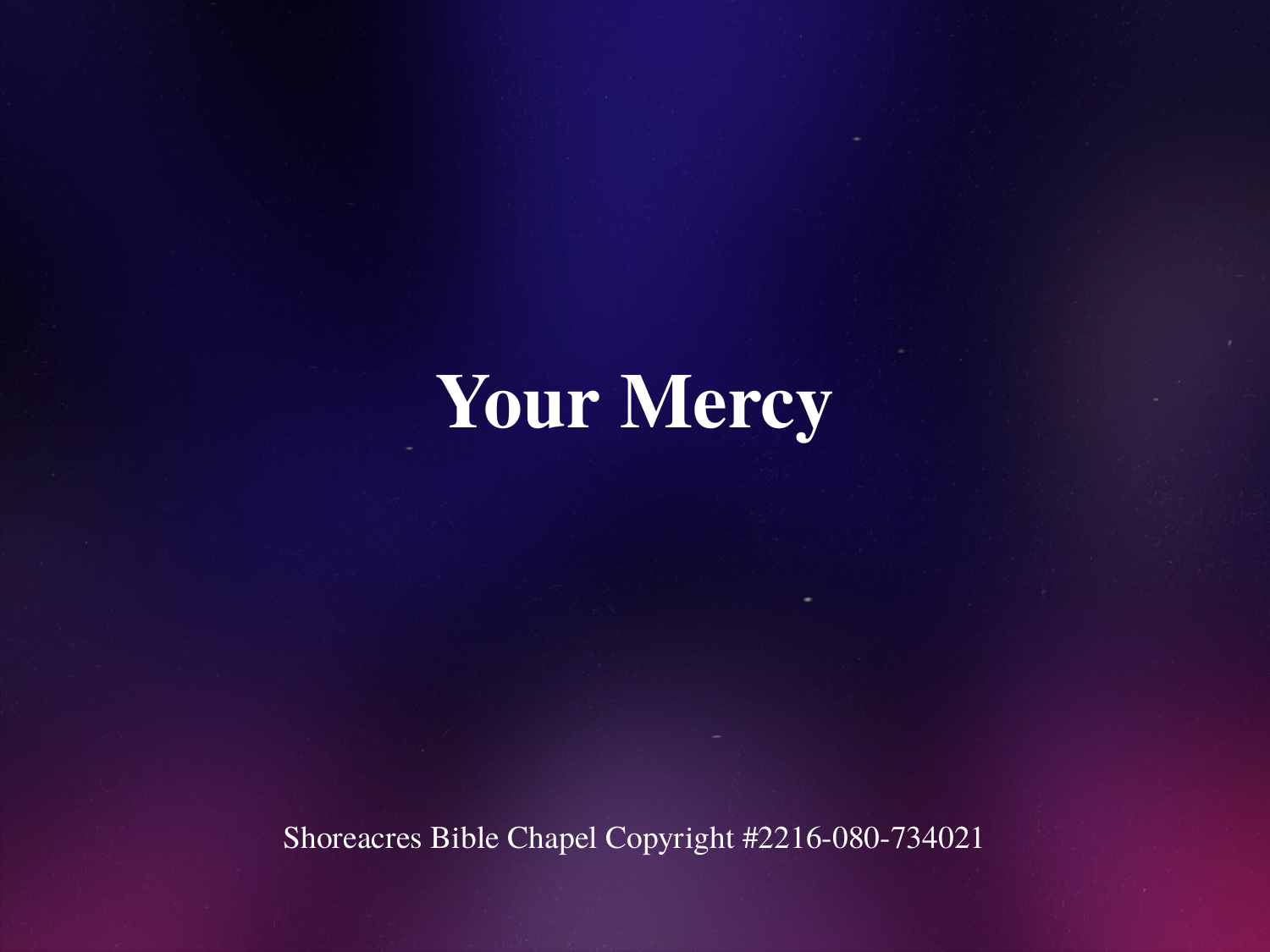

# Your Mercy

Shoreacres Bible Chapel Copyright #2216-080-734021